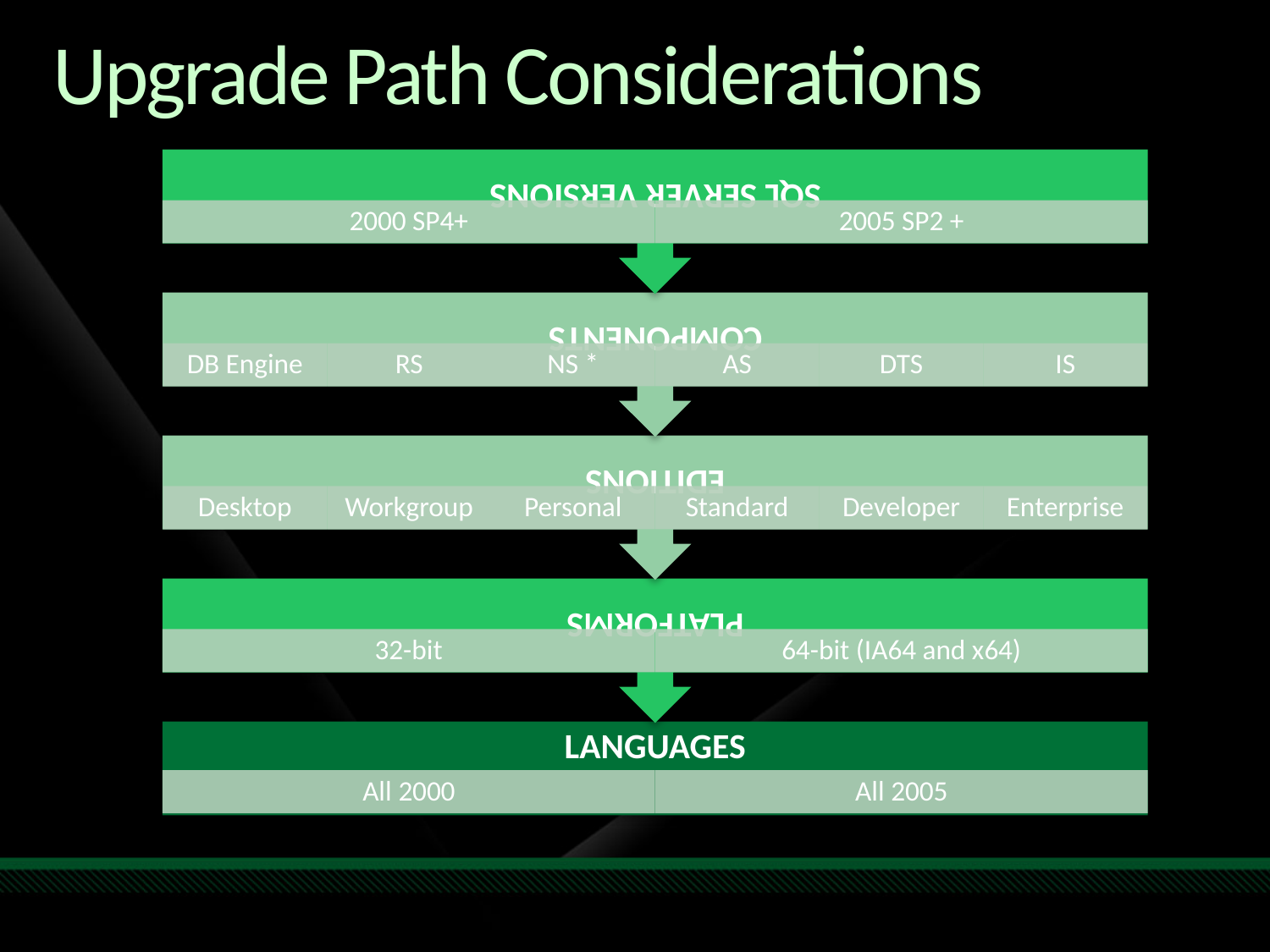

# Upgrade Path Considerations
Languages
All 2000
All 2005
Platforms
32-bit
64-bit (IA64 and x64)
Editions
Desktop
Workgroup
Personal
Standard
Developer
Enterprise
Components
DB Engine
RS
NS *
AS
DTS
IS
SQL Server Versions
2000 SP4+
2005 SP2 +